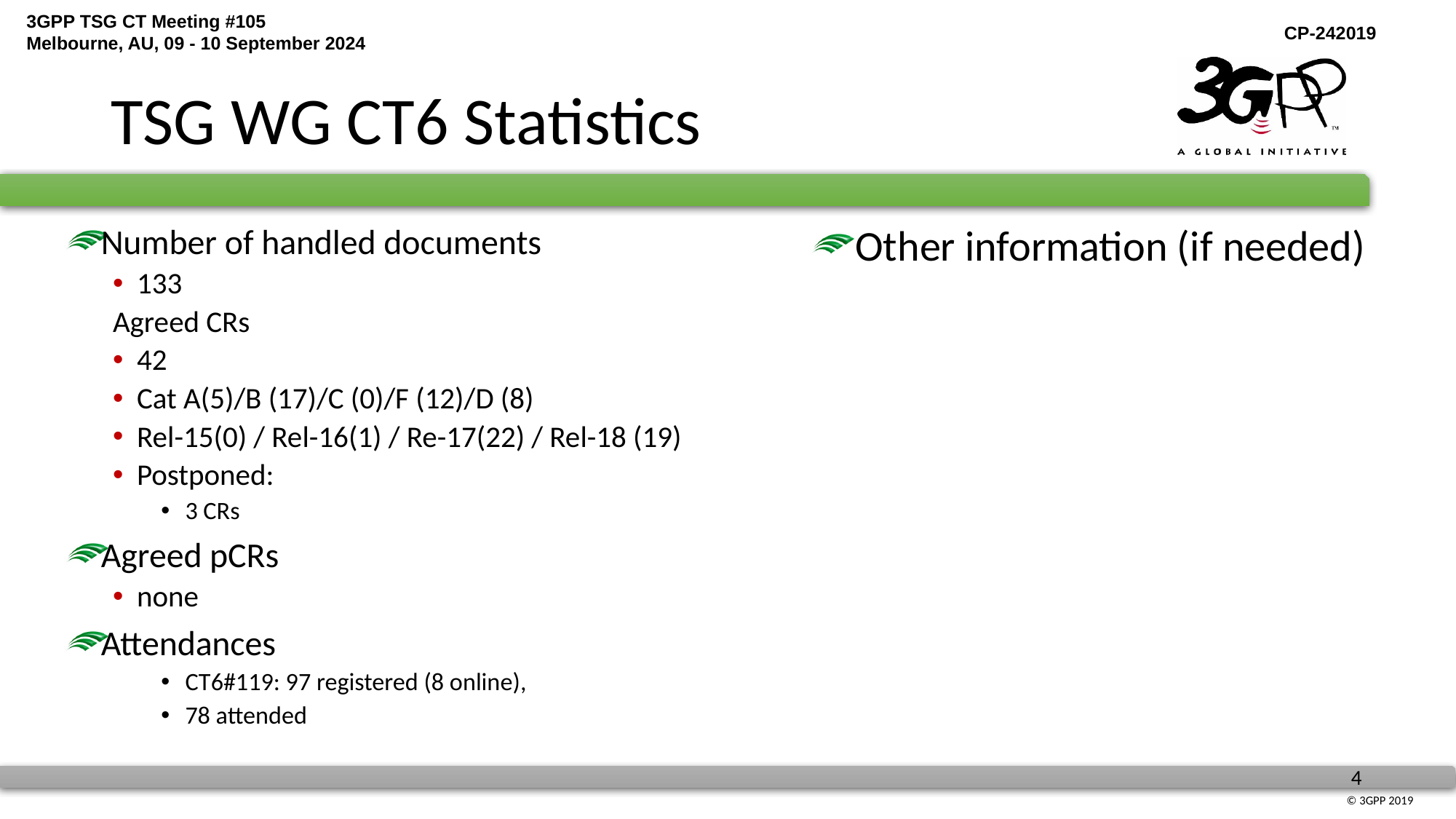

# TSG WG CT6 Statistics
Other information (if needed)
Number of handled documents
133
Agreed CRs
42
Cat A(5)/B (17)/C (0)/F (12)/D (8)
Rel-15(0) / Rel-16(1) / Re-17(22) / Rel-18 (19)
Postponed:
3 CRs
Agreed pCRs
none
Attendances
CT6#119: 97 registered (8 online),
78 attended